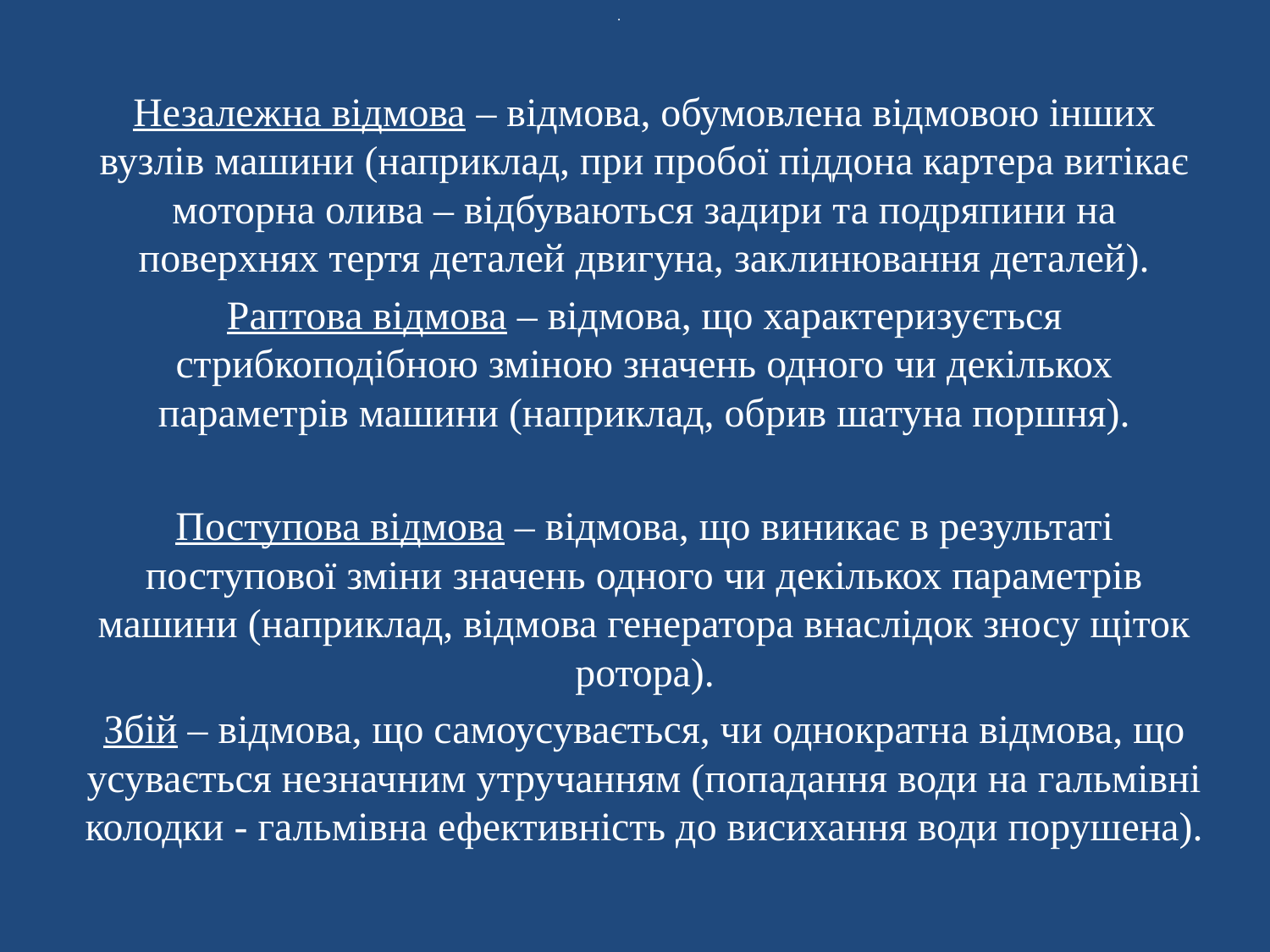

# .
Незалежна відмова – відмова, обумовлена відмовою інших вузлів машини (наприклад, при пробої піддона картера витікає моторна олива – відбуваються задири та подряпини на поверхнях тертя деталей двигуна, заклинювання деталей).
Раптова відмова – відмова, що характеризується стрибкоподібною зміною значень одного чи декількох параметрів машини (наприклад, обрив шатуна поршня).

Поступова відмова – відмова, що виникає в результаті поступової зміни значень одного чи декількох параметрів машини (наприклад, відмова генератора внаслідок зносу щіток ротора).
Збій – відмова, що самоусувається, чи однократна відмова, що усувається незначним утручанням (попадання води на гальмівні колодки - гальмівна ефективність до висихання води порушена).